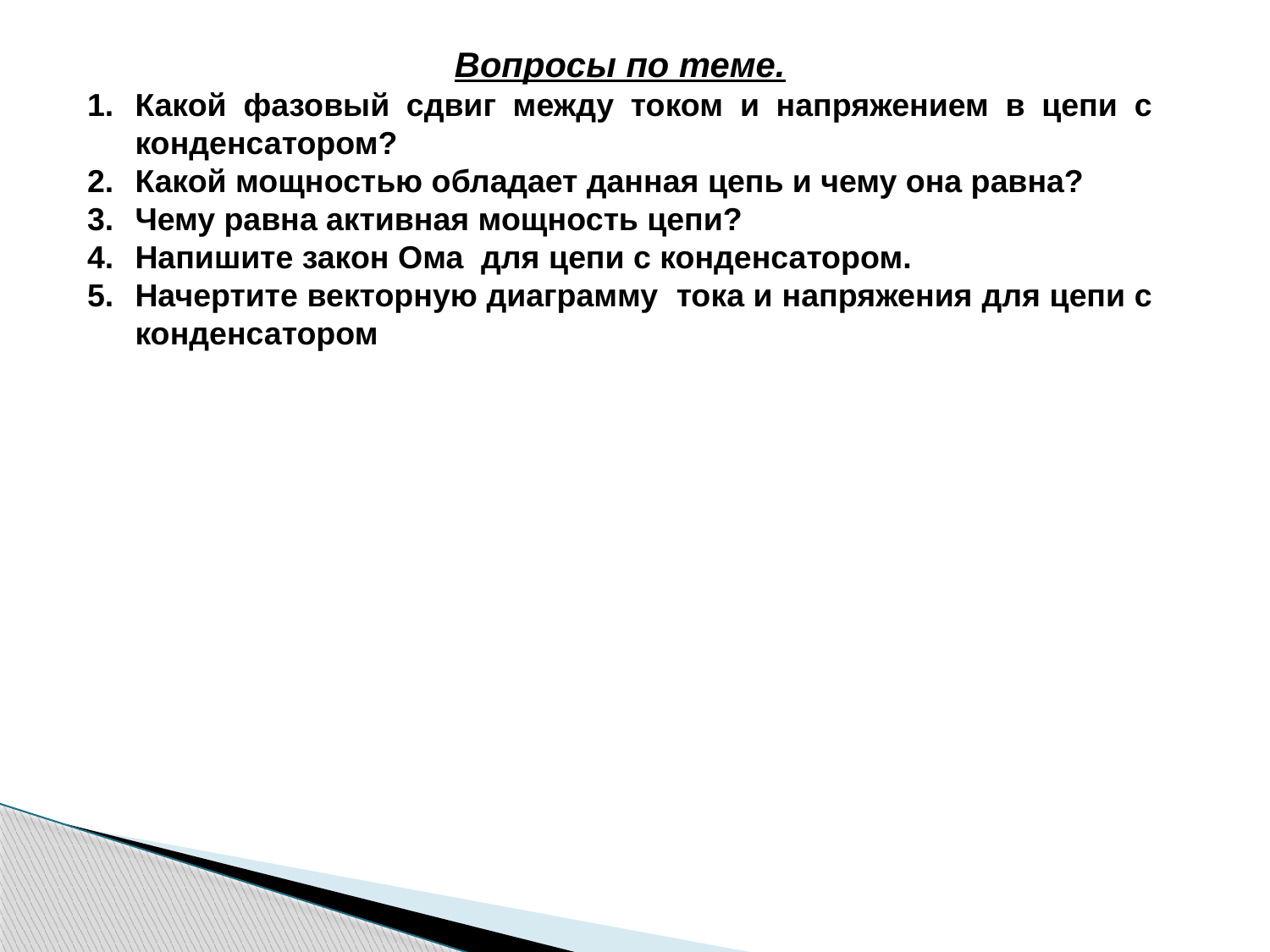

Вопросы по теме.
Какой фазовый сдвиг между током и напряжением в цепи с конденсатором?
Какой мощностью обладает данная цепь и чему она равна?
Чему равна активная мощность цепи?
Напишите закон Ома  для цепи с конденсатором.
Начертите векторную диаграмму  тока и напряжения для цепи с конденсатором